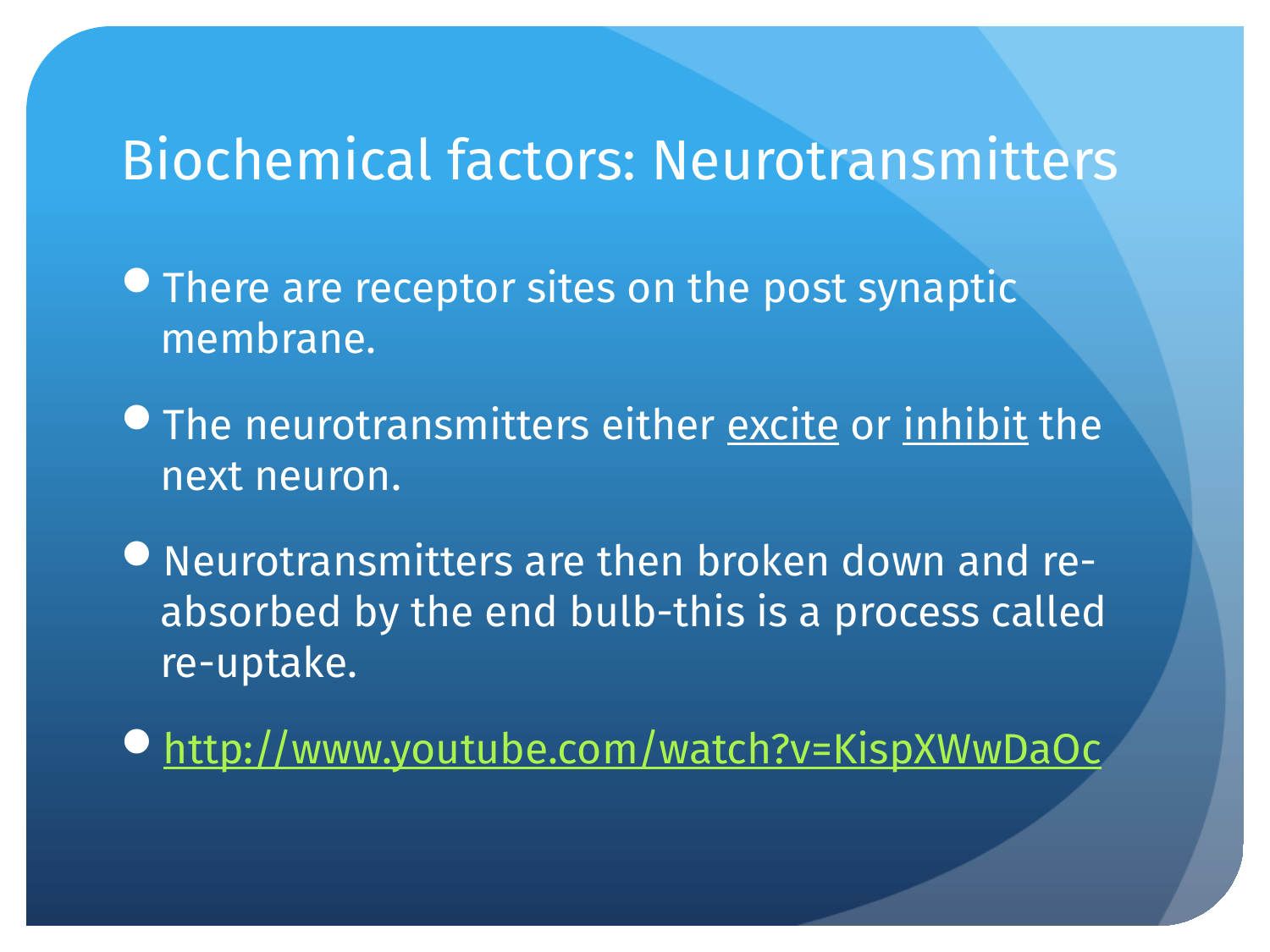

# Biochemical factors: Neurotransmitters
There are receptor sites on the post synaptic membrane.
The neurotransmitters either excite or inhibit the next neuron.
Neurotransmitters are then broken down and re-absorbed by the end bulb-this is a process called re-uptake.
http://www.youtube.com/watch?v=KispXWwDaOc